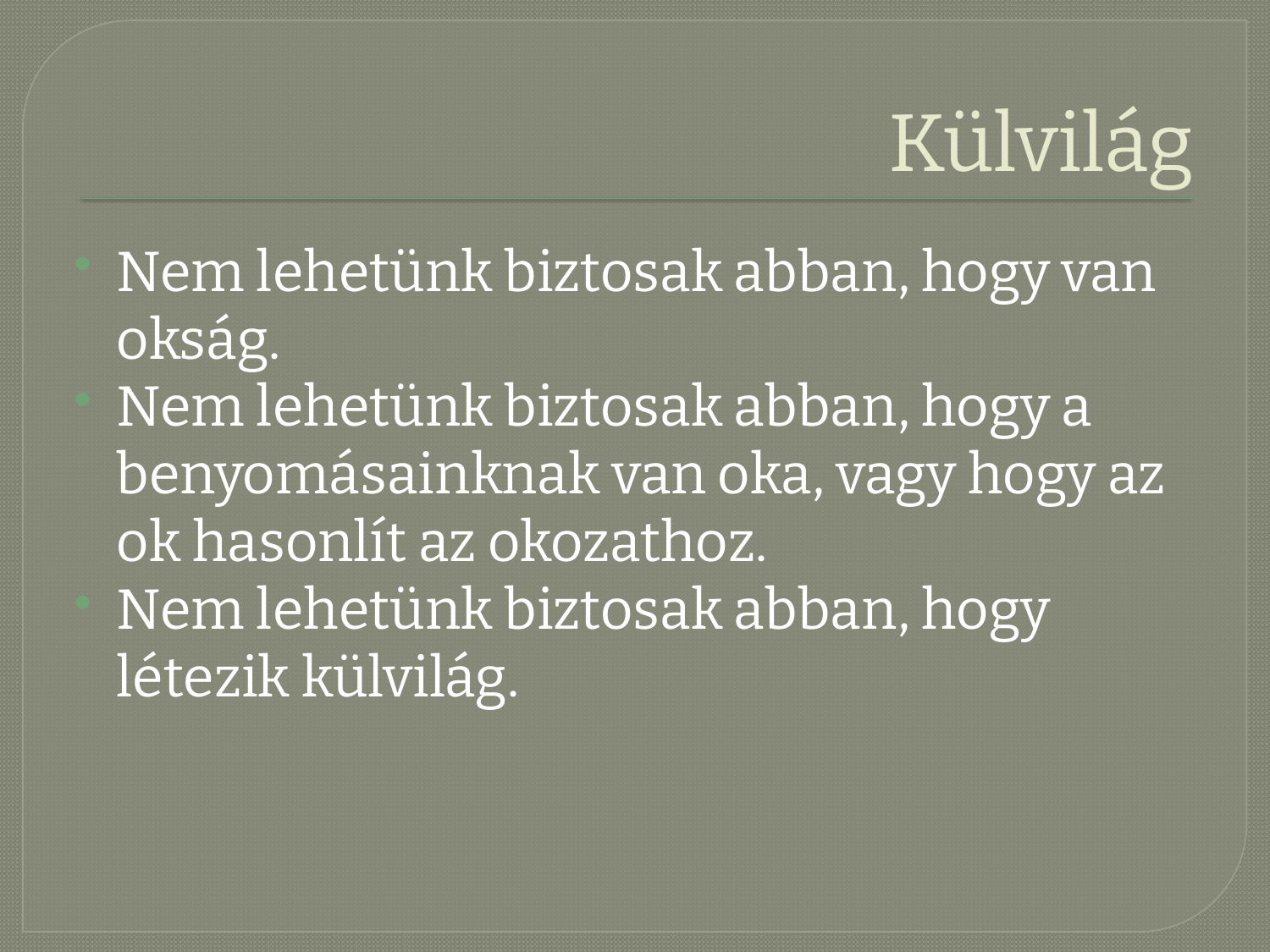

# Külvilág
Nem lehetünk biztosak abban, hogy van okság.
Nem lehetünk biztosak abban, hogy a benyomásainknak van oka, vagy hogy az ok hasonlít az okozathoz.
Nem lehetünk biztosak abban, hogy létezik külvilág.